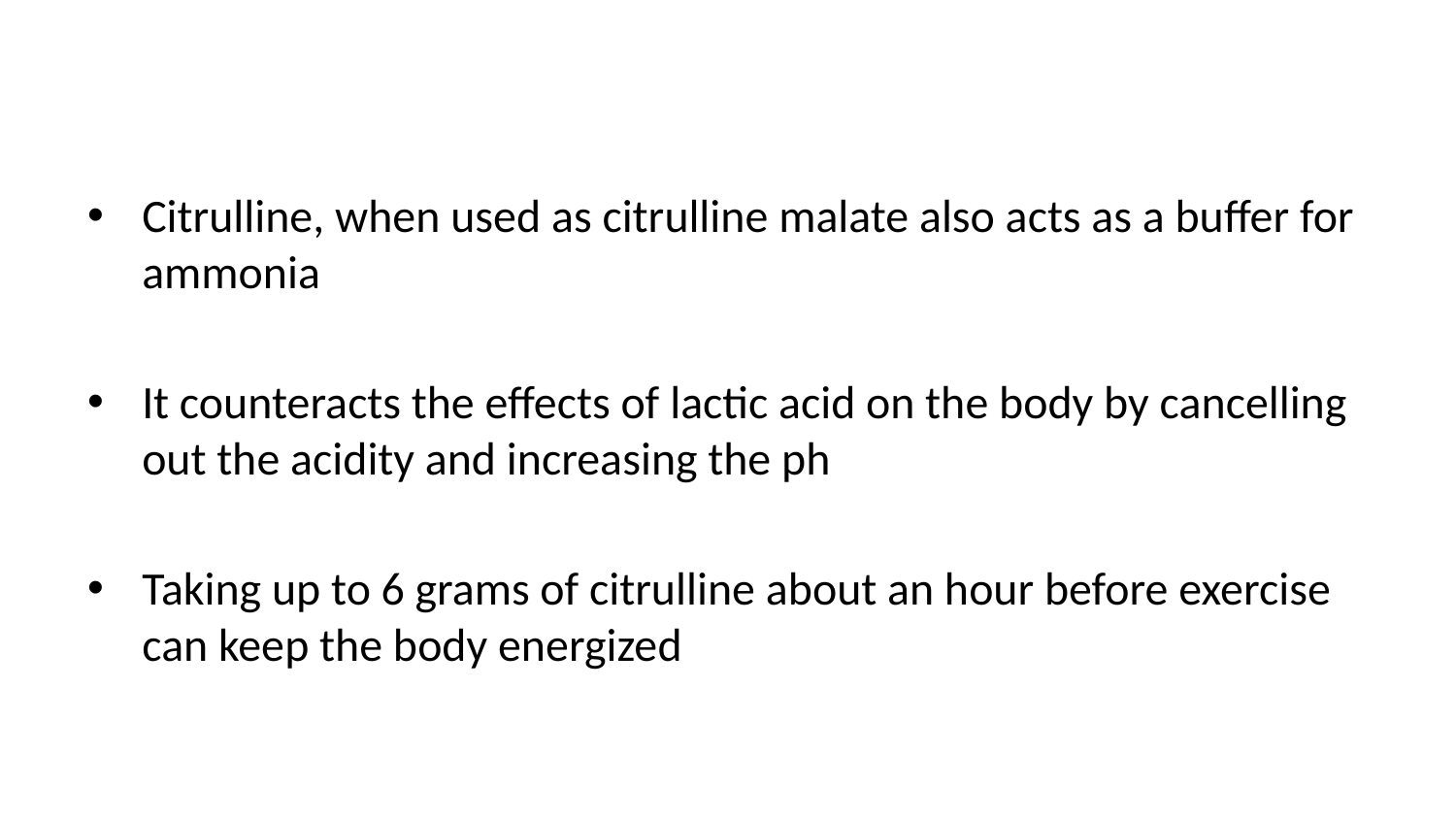

Citrulline, when used as citrulline malate also acts as a buffer for ammonia

It counteracts the effects of lactic acid on the body by cancelling out the acidity and increasing the ph

Taking up to 6 grams of citrulline about an hour before exercise can keep the body energized